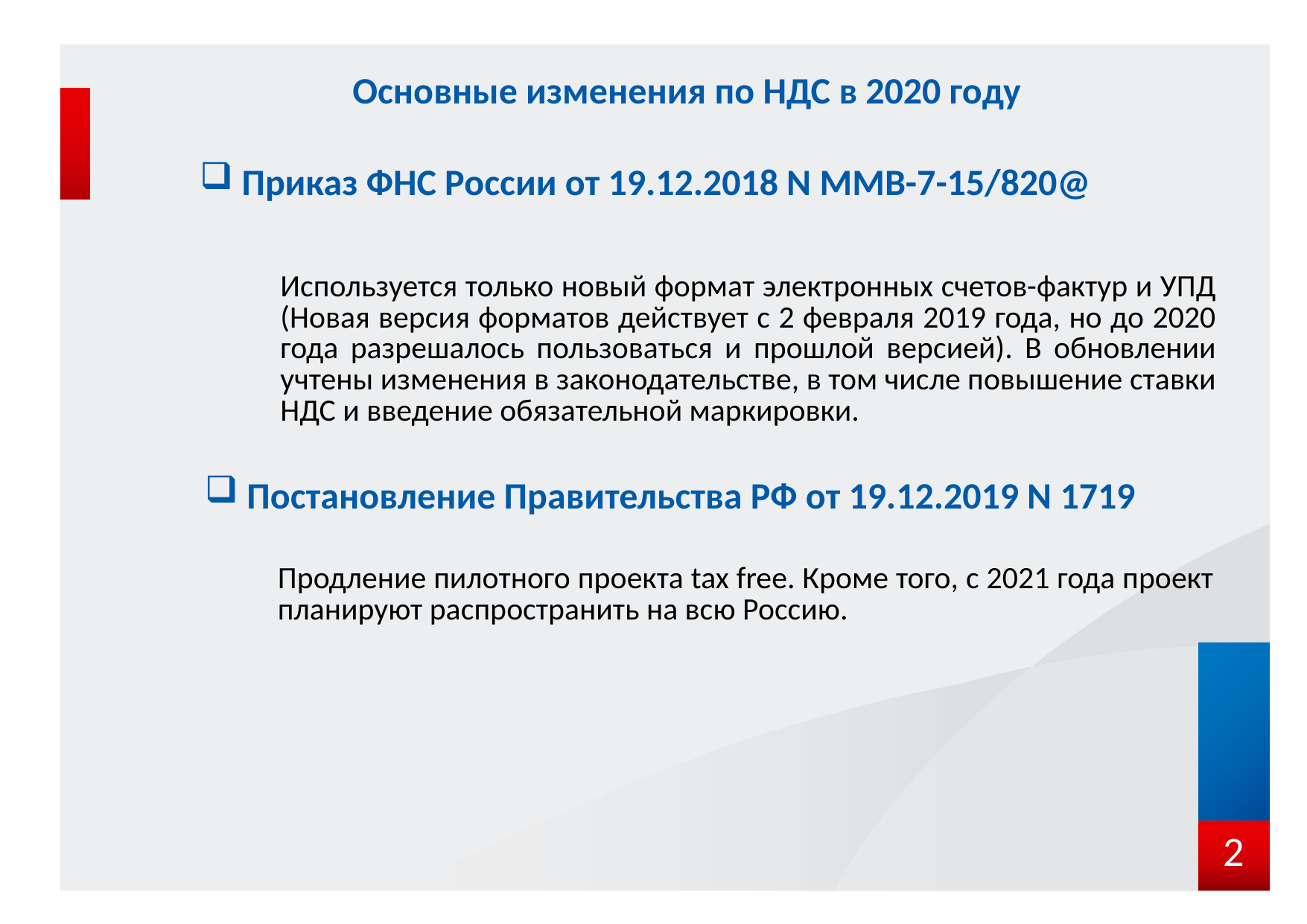

# Основные изменения по НДС в 2020 году

### Chart

| Category |
|---|
Приказ ФНС России от 19.12.2018 N ММВ-7-15/820@
Используется только новый формат электронных счетов-фактур и УПД (Новая версия форматов действует с 2 февраля 2019 года, но до 2020 года разрешалось пользоваться и прошлой версией). В обновлении учтены изменения в законодательстве, в том числе повышение ставки НДС и введение обязательной маркировки.

### Chart

| Category |
|---|
Постановление Правительства РФ от 19.12.2019 N 1719
Продление пилотного проекта tax free. Кроме того, с 2021 года проект планируют распространить на всю Россию.

2